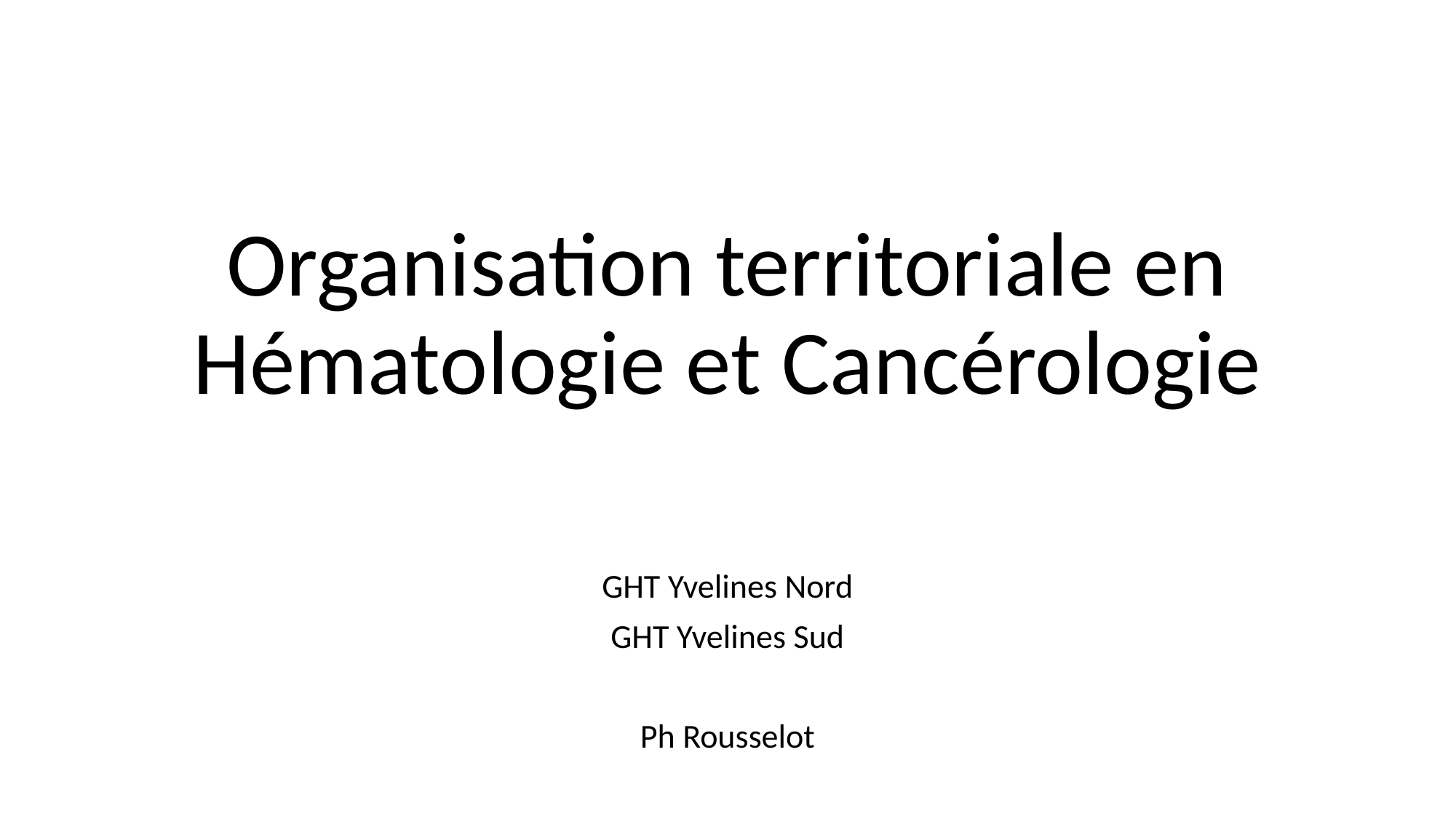

# Organisation territoriale en Hématologie et Cancérologie
GHT Yvelines Nord
GHT Yvelines Sud

Ph Rousselot